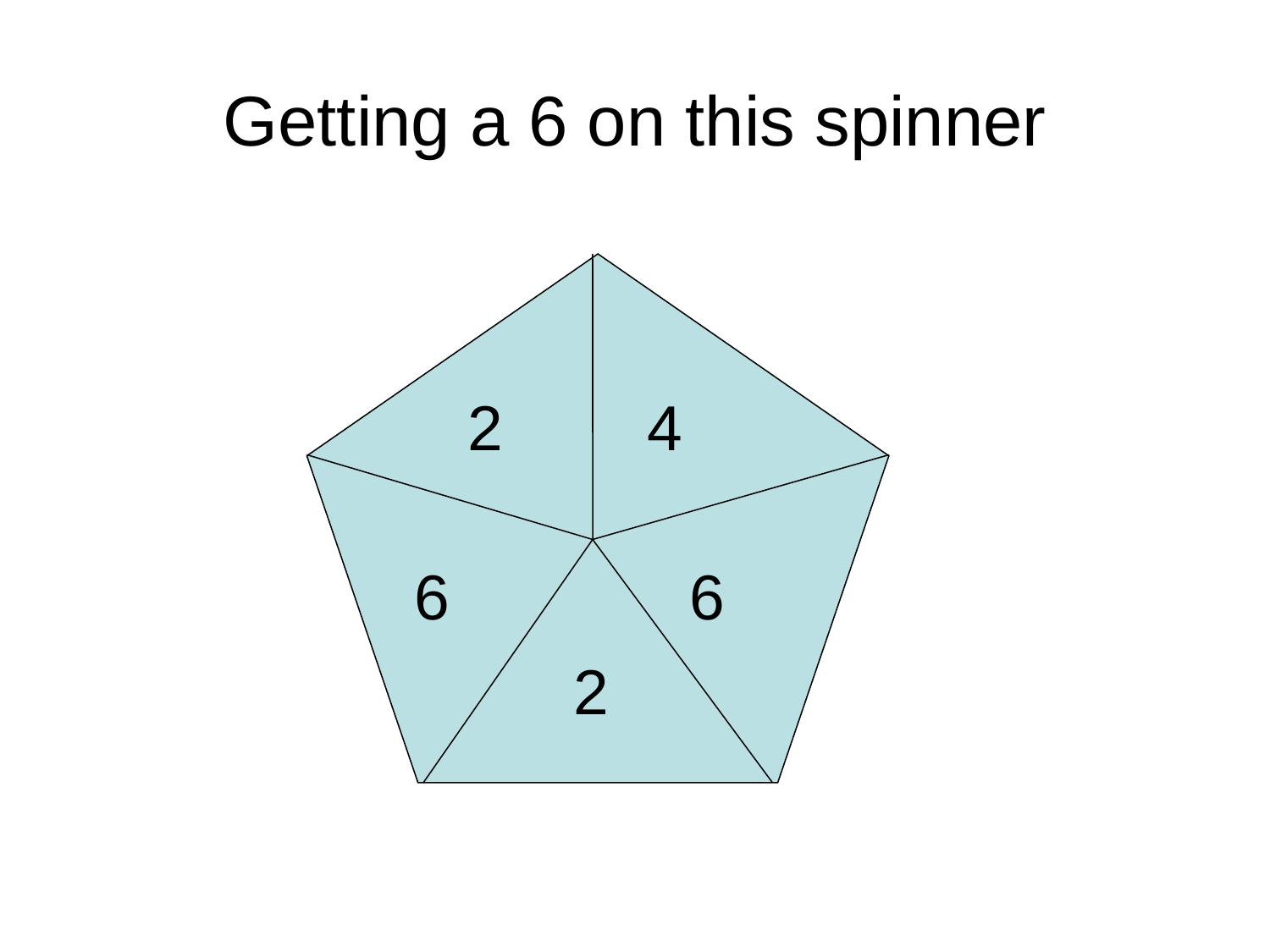

# Getting a 6 on this spinner

2
4

6
6
2